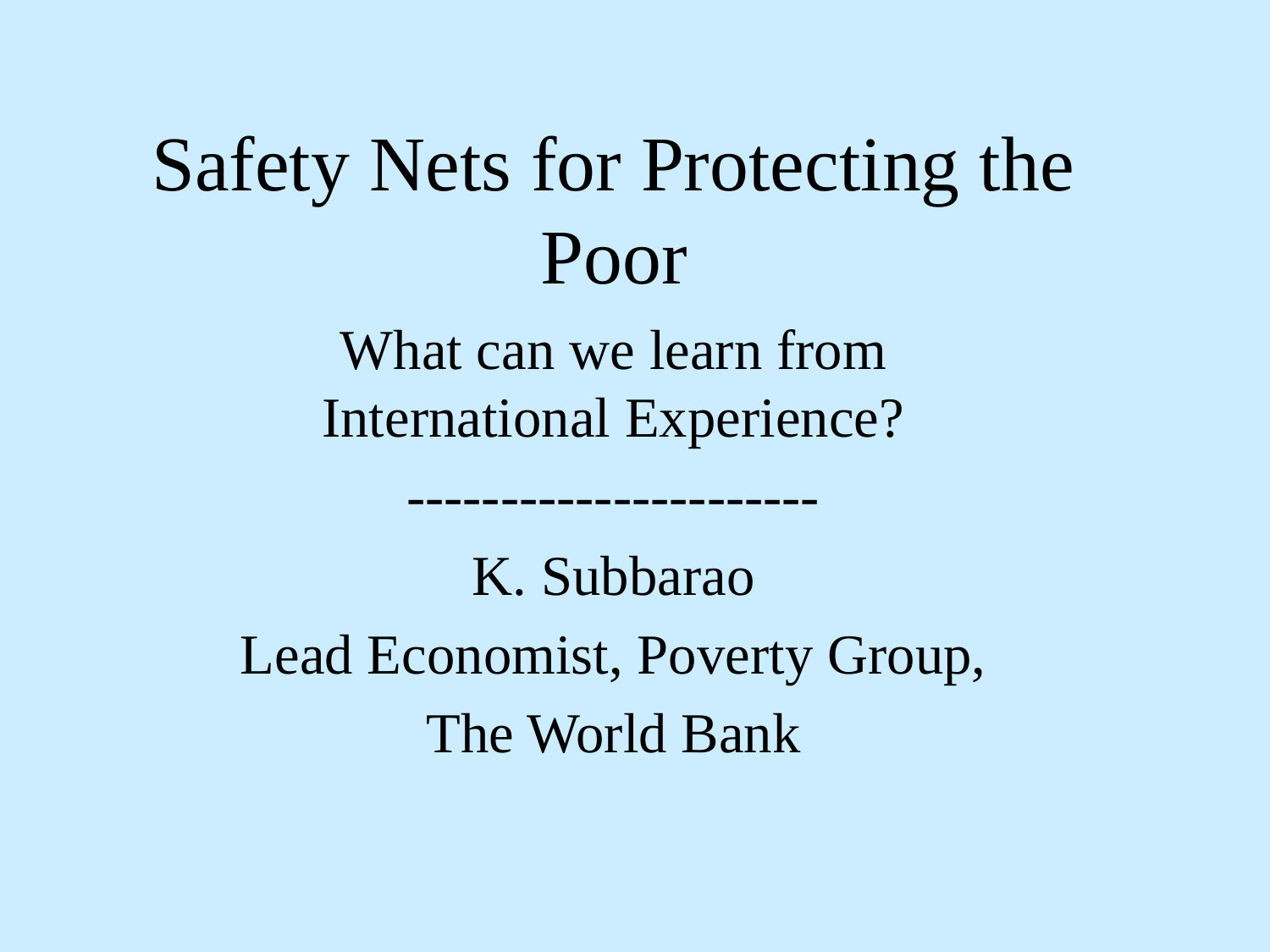

# Safety Nets for Protecting the Poor
What can we learn from International Experience?
----------------------
K. Subbarao
Lead Economist, Poverty Group,
The World Bank